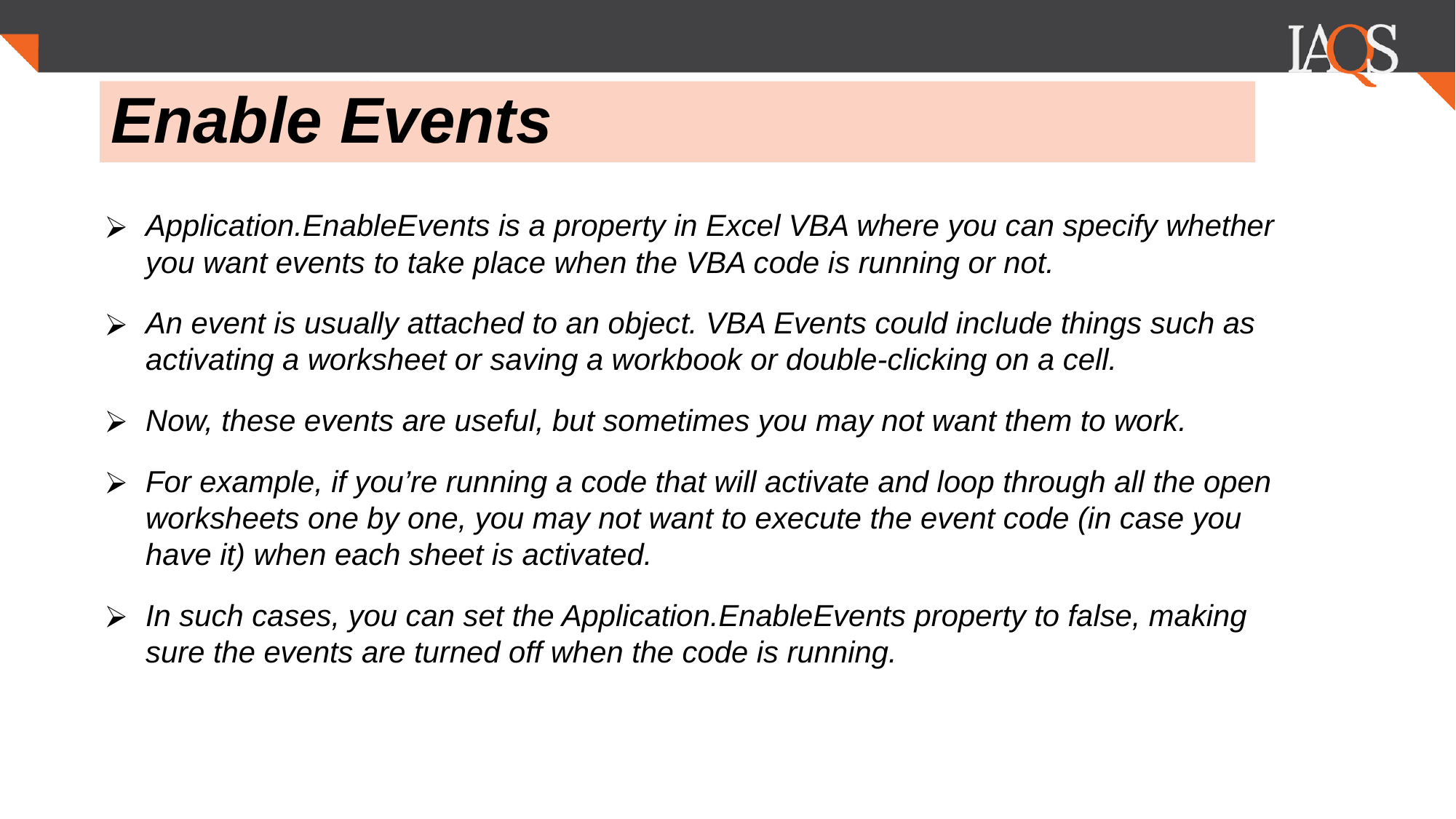

.
# Enable Events

Application.EnableEvents is a property in Excel VBA where you can specify whether you want events to take place when the VBA code is running or not.
An event is usually attached to an object. VBA Events could include things such as activating a worksheet or saving a workbook or double-clicking on a cell.
Now, these events are useful, but sometimes you may not want them to work.
For example, if you’re running a code that will activate and loop through all the open worksheets one by one, you may not want to execute the event code (in case you have it) when each sheet is activated.
In such cases, you can set the Application.EnableEvents property to false, making sure the events are turned off when the code is running.